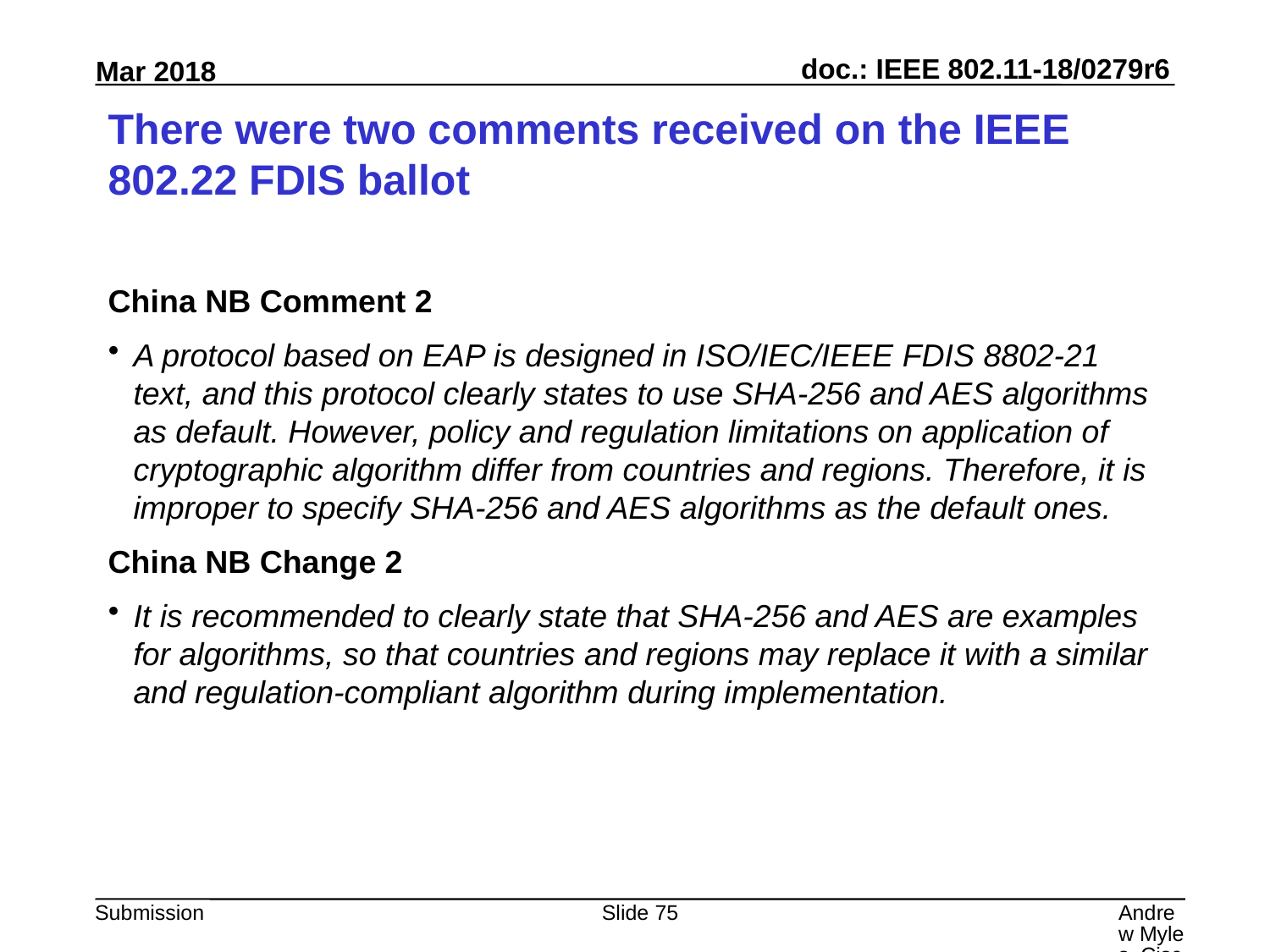

# There were two comments received on the IEEE 802.22 FDIS ballot
China NB Comment 2
A protocol based on EAP is designed in ISO/IEC/IEEE FDIS 8802-21 text, and this protocol clearly states to use SHA-256 and AES algorithms as default. However, policy and regulation limitations on application of cryptographic algorithm differ from countries and regions. Therefore, it is improper to specify SHA-256 and AES algorithms as the default ones.
China NB Change 2
It is recommended to clearly state that SHA-256 and AES are examples for algorithms, so that countries and regions may replace it with a similar and regulation-compliant algorithm during implementation.
Slide 75
Andrew Myles, Cisco